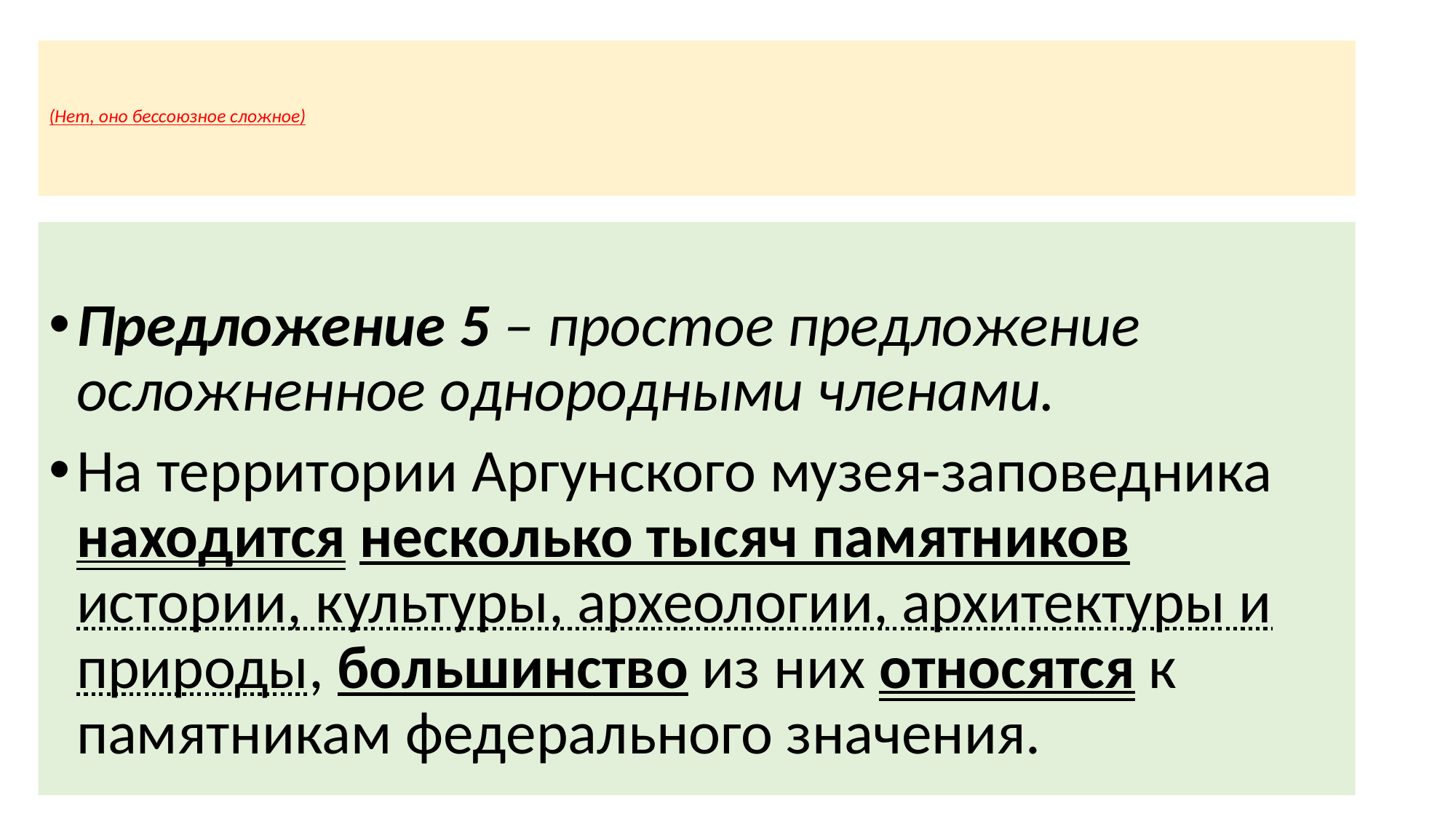

# (Нет, оно бессоюзное сложное)

Предложение 5 – простое предложение осложненное однородными членами.
На территории Аргунского музея-заповедника находится несколько тысяч памятников истории, культуры, археологии, архитектуры и природы, большинство из них относятся к памятникам федерального значения.